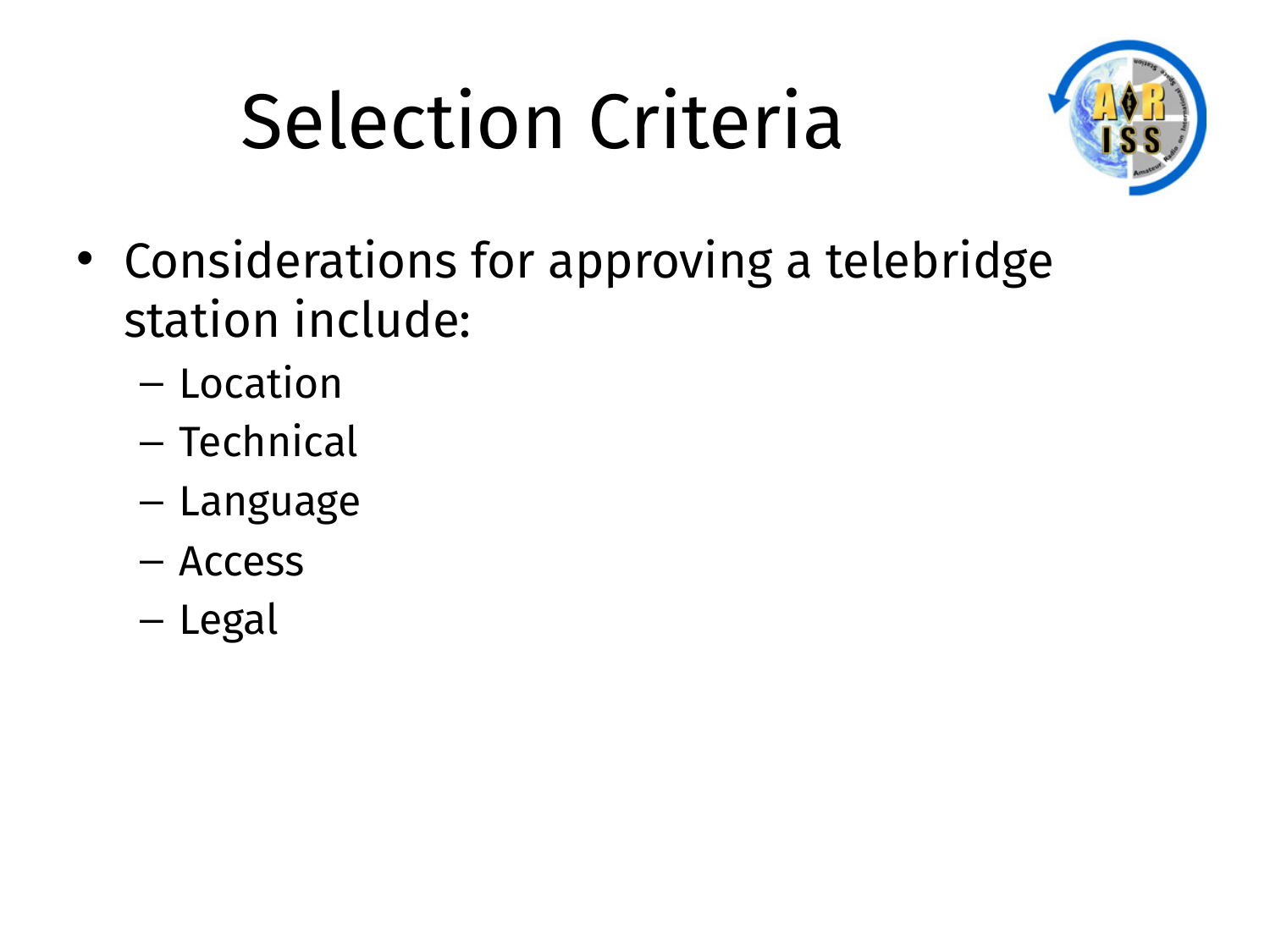

# Selection Criteria
Considerations for approving a telebridge station include:
Location
Technical
Language
Access
Legal